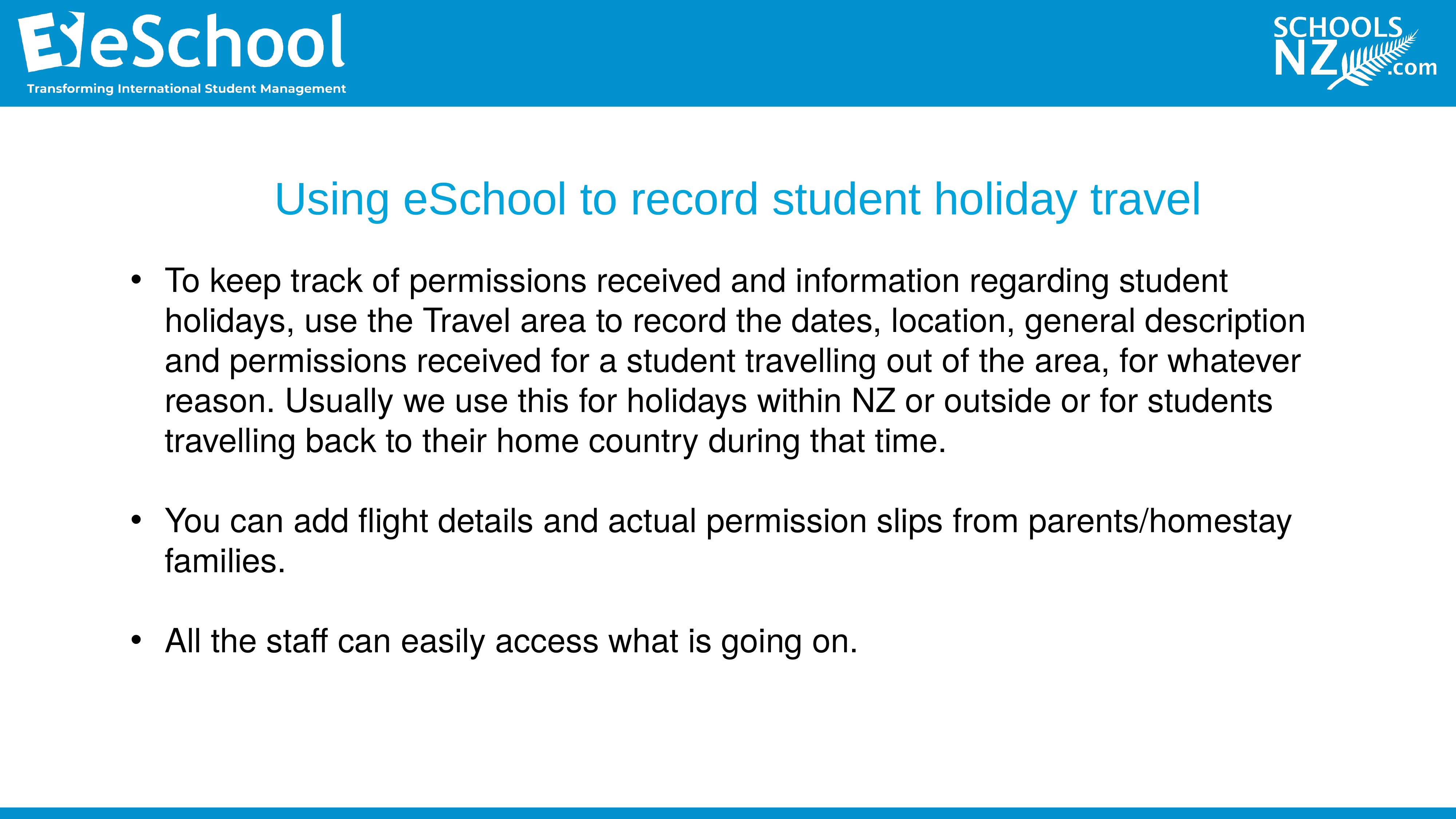

Using eSchool to record student holiday travel
To keep track of permissions received and information regarding student holidays, use the Travel area to record the dates, location, general description and permissions received for a student travelling out of the area, for whatever reason. Usually we use this for holidays within NZ or outside or for students travelling back to their home country during that time.

You can add flight details and actual permission slips from parents/homestay families.

All the staff can easily access what is going on.